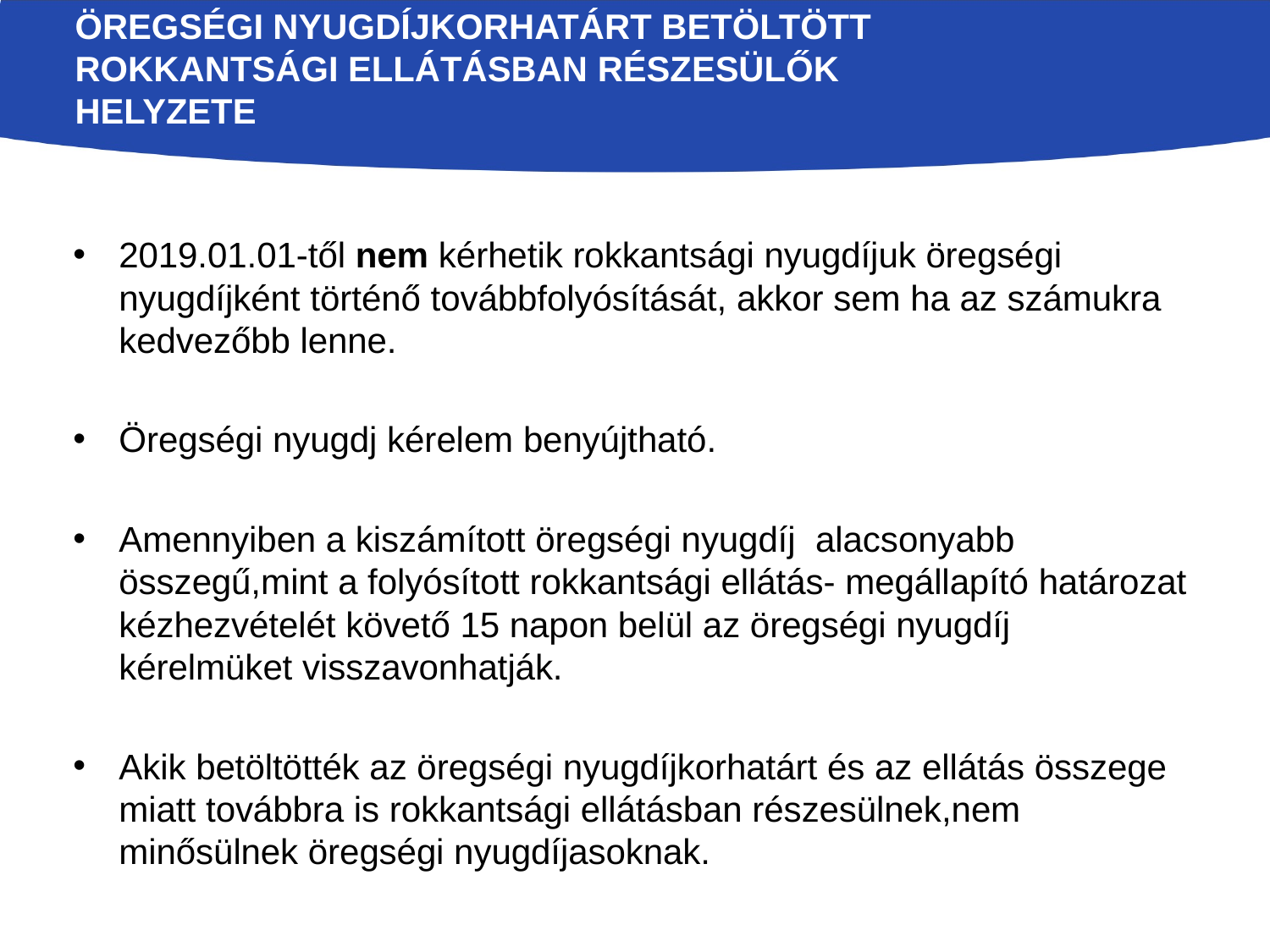

# Öregségi nyugdíjkorhatárt betöltött rokkantsági ellátásban részesülők helyzete
2019.01.01-től nem kérhetik rokkantsági nyugdíjuk öregségi nyugdíjként történő továbbfolyósítását, akkor sem ha az számukra kedvezőbb lenne.

Öregségi nyugdj kérelem benyújtható.

Amennyiben a kiszámított öregségi nyugdíj  alacsonyabb összegű,mint a folyósított rokkantsági ellátás- megállapító határozat kézhezvételét követő 15 napon belül az öregségi nyugdíj kérelmüket visszavonhatják.

Akik betöltötték az öregségi nyugdíjkorhatárt és az ellátás összege miatt továbbra is rokkantsági ellátásban részesülnek,nem minősülnek öregségi nyugdíjasoknak.